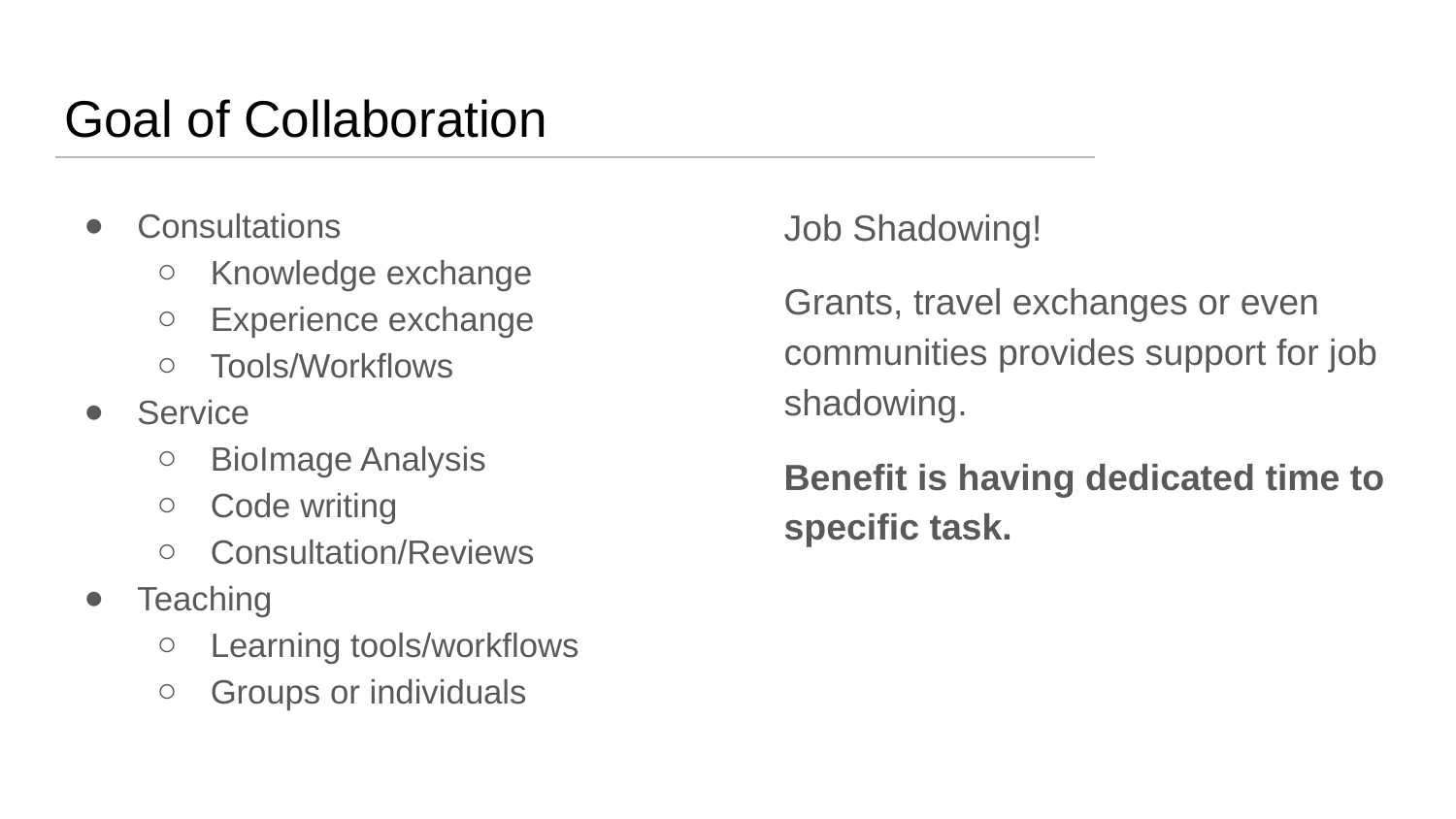

# Goal of Collaboration
Consultations
Knowledge exchange
Experience exchange
Tools/Workflows
Service
BioImage Analysis
Code writing
Consultation/Reviews
Teaching
Learning tools/workflows
Groups or individuals

Job Shadowing!
Grants, travel exchanges or even communities provides support for job shadowing.
Benefit is having dedicated time to specific task.